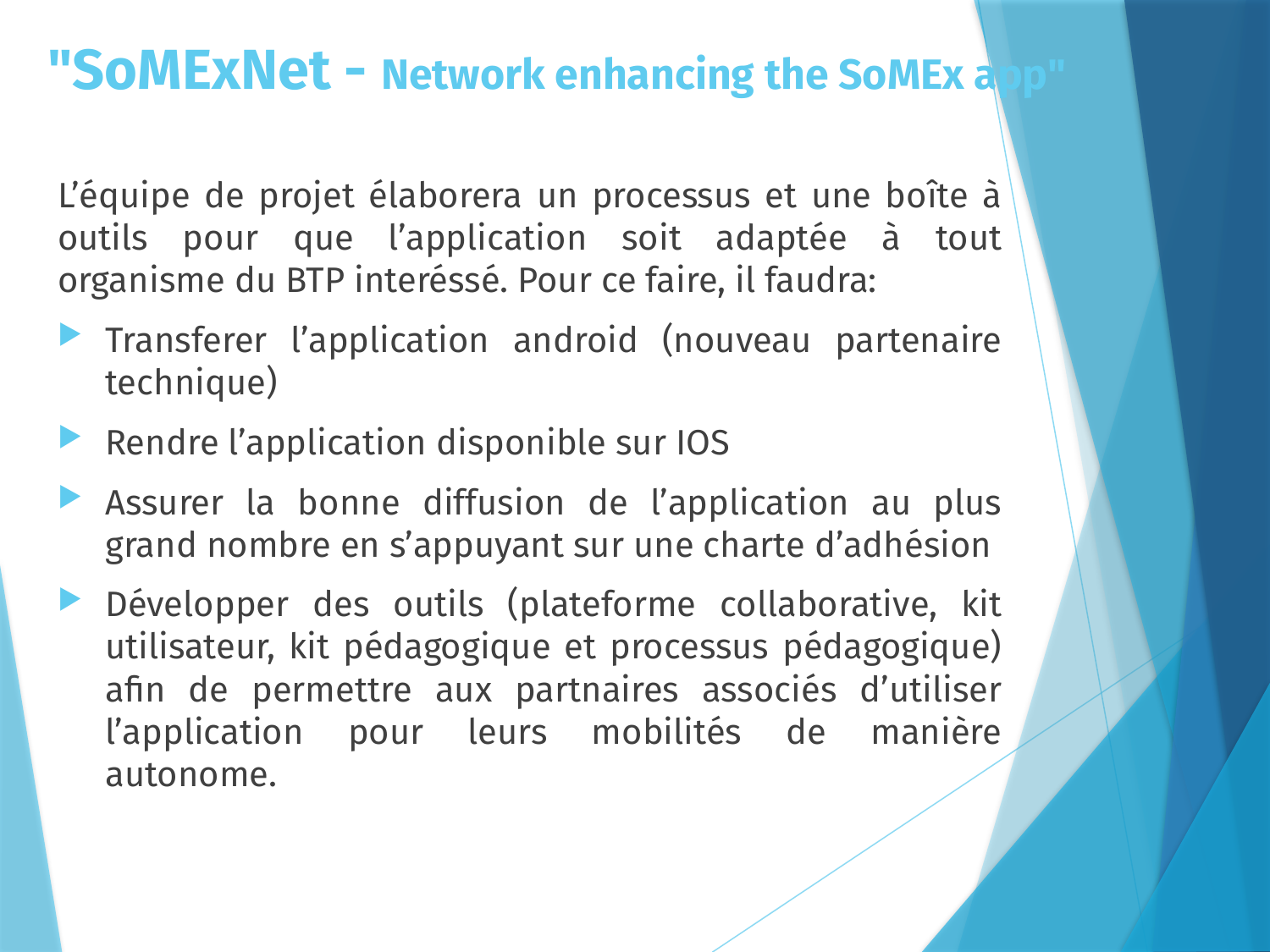

# "SoMExNet - Network enhancing the SoMEx app"
L’équipe de projet élaborera un processus et une boîte à outils pour que l’application soit adaptée à tout organisme du BTP interéssé. Pour ce faire, il faudra:
Transferer l’application android (nouveau partenaire technique)
Rendre l’application disponible sur IOS
Assurer la bonne diffusion de l’application au plus grand nombre en s’appuyant sur une charte d’adhésion
Développer des outils (plateforme collaborative, kit utilisateur, kit pédagogique et processus pédagogique) afin de permettre aux partnaires associés d’utiliser l’application pour leurs mobilités de manière autonome.